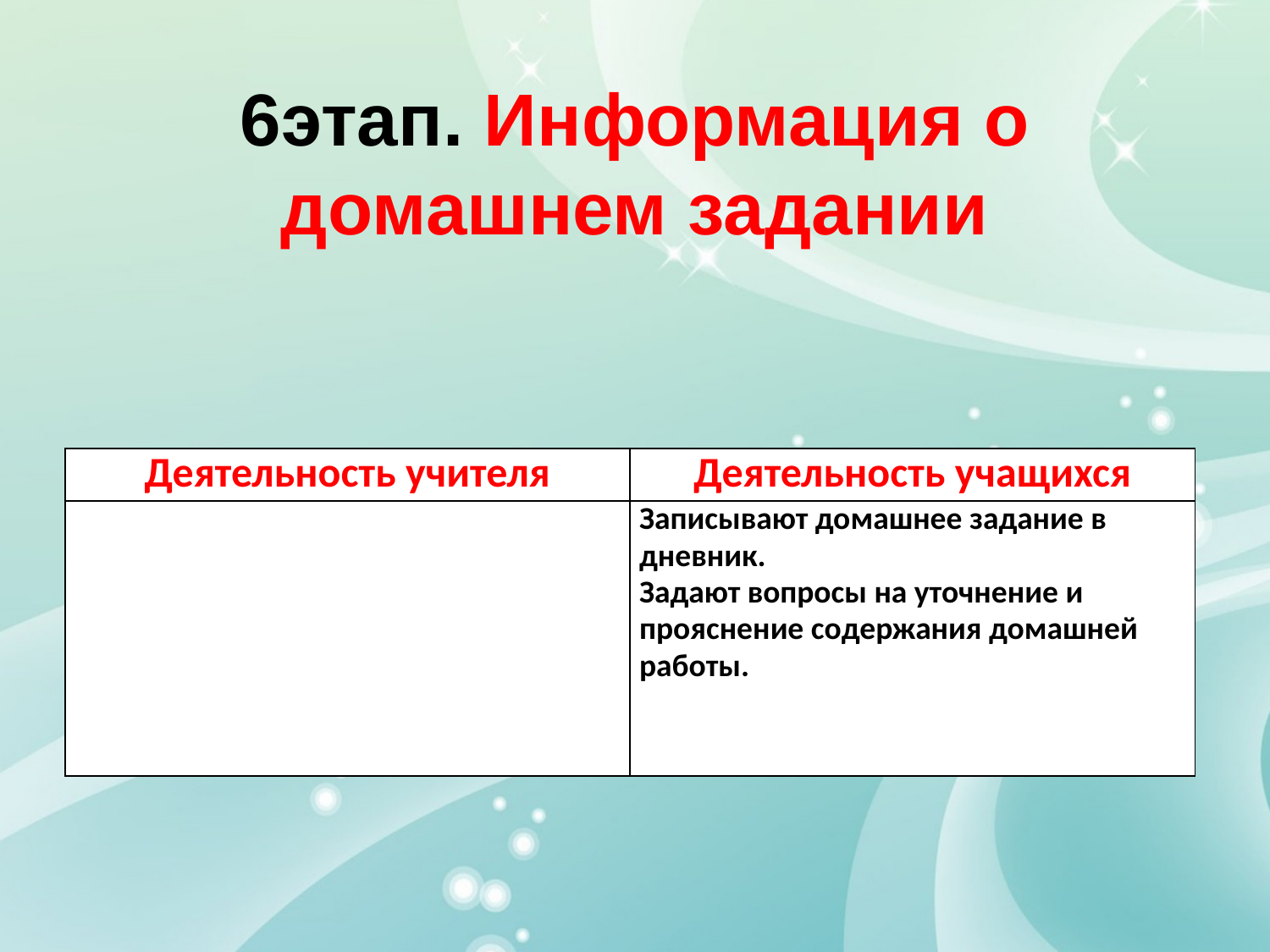

# 6этап. Информация о домашнем задании
| Деятельность учителя | Деятельность учащихся |
| --- | --- |
| Предлагает учащимся содержание обязательного и рекомендованного домашнего задания. Уточняет и комментирует содержание домашнего задания. | Записывают домашнее задание в дневник. Задают вопросы на уточнение и прояснение содержания домашней работы. |